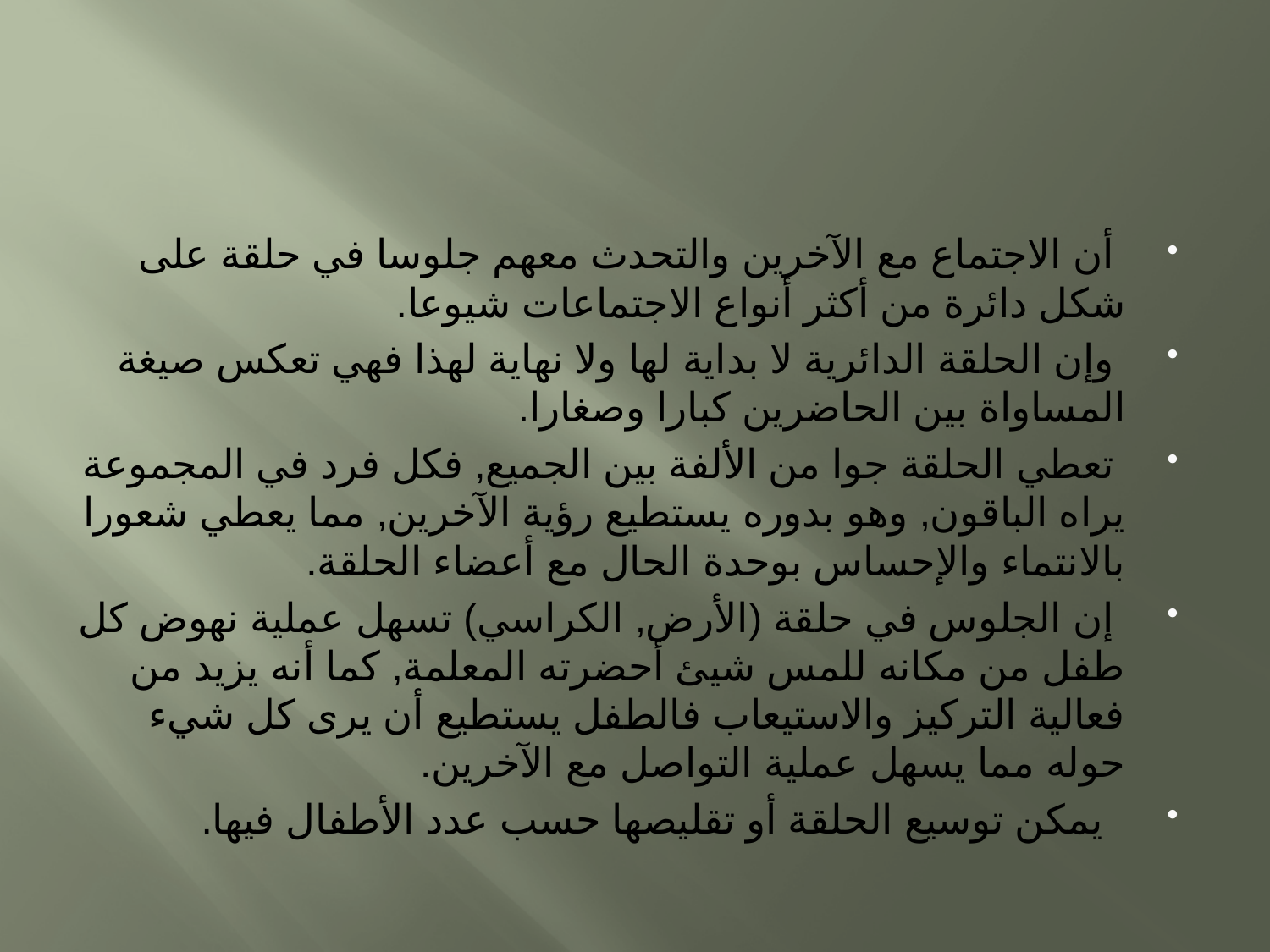

#
 أن الاجتماع مع الآخرين والتحدث معهم جلوسا في حلقة على شكل دائرة من أكثر أنواع الاجتماعات شيوعا.
 وإن الحلقة الدائرية لا بداية لها ولا نهاية لهذا فهي تعكس صيغة المساواة بين الحاضرين كبارا وصغارا.
 تعطي الحلقة جوا من الألفة بين الجميع, فكل فرد في المجموعة يراه الباقون, وهو بدوره يستطيع رؤية الآخرين, مما يعطي شعورا بالانتماء والإحساس بوحدة الحال مع أعضاء الحلقة.
 إن الجلوس في حلقة (الأرض, الكراسي) تسهل عملية نهوض كل طفل من مكانه للمس شيئ أحضرته المعلمة, كما أنه يزيد من فعالية التركيز والاستيعاب فالطفل يستطيع أن يرى كل شيء حوله مما يسهل عملية التواصل مع الآخرين.
  يمكن توسيع الحلقة أو تقليصها حسب عدد الأطفال فيها.